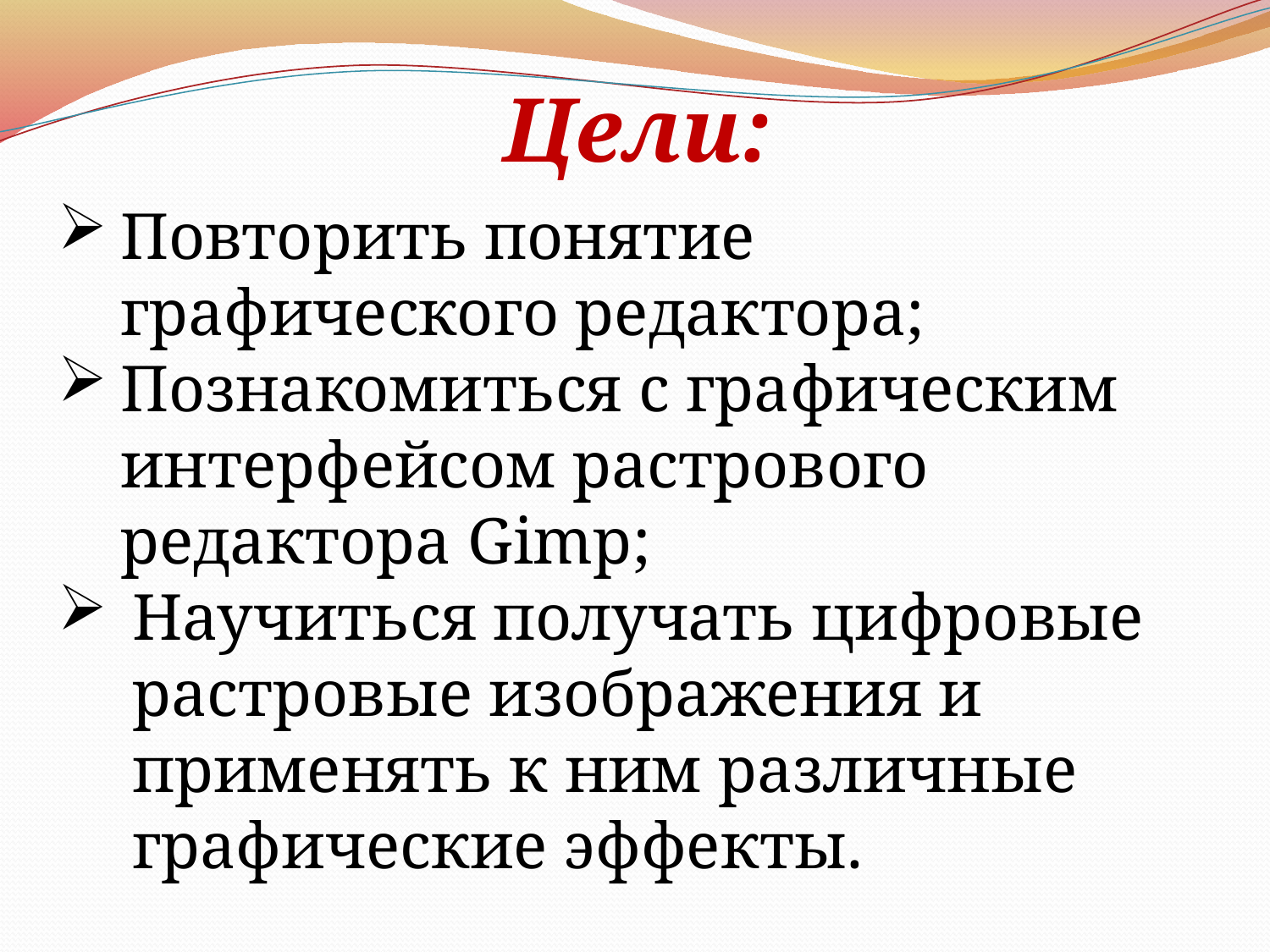

Цели:
Повторить понятие графического редактора;
Познакомиться с графическим интерфейсом растрового редактора Gimp;
Научиться получать цифровые растровые изображения и применять к ним различные графические эффекты.